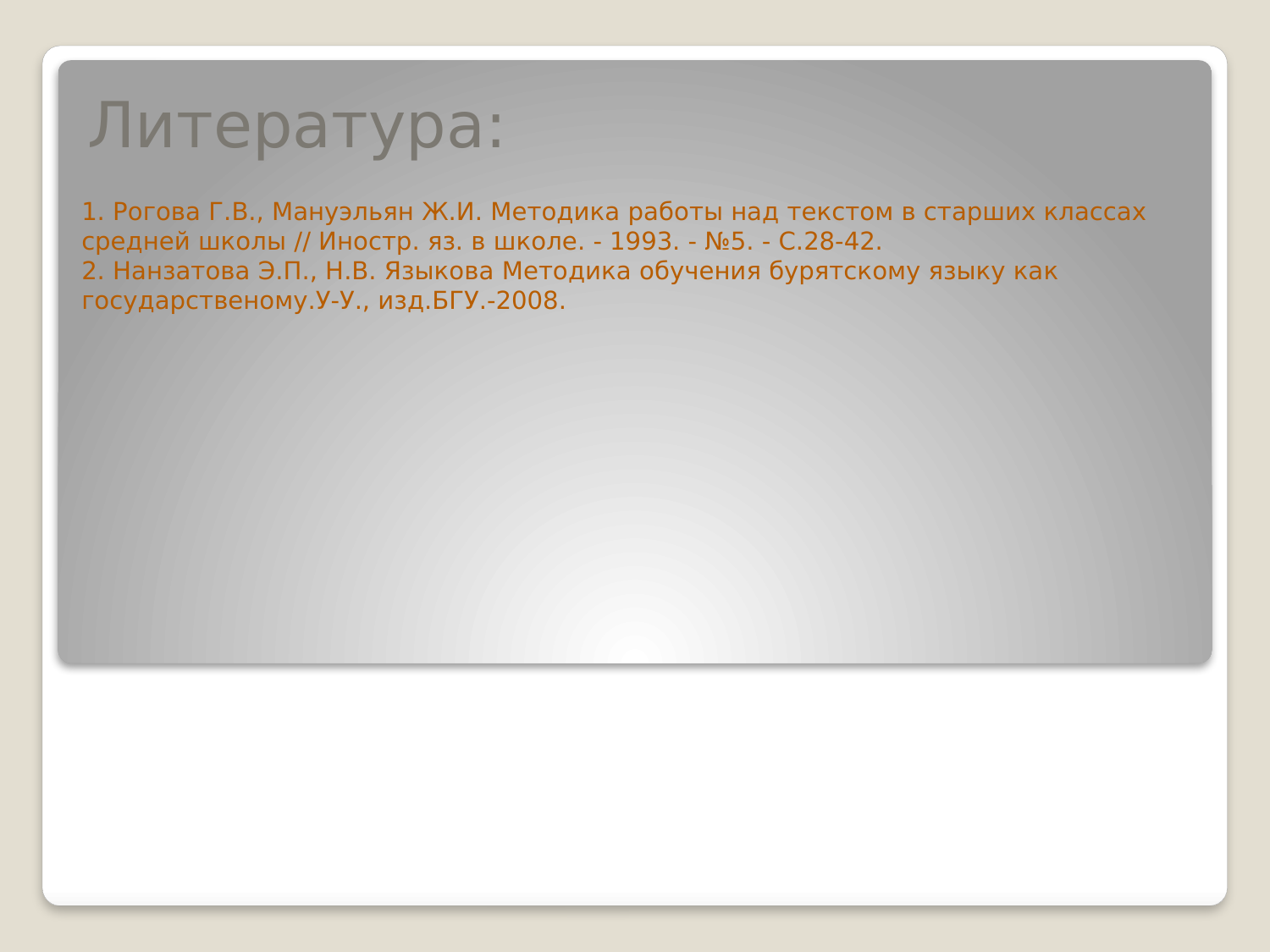

# Литература:
1. Рогова Г.В., Мануэльян Ж.И. Методика работы над текстом в старших классах средней школы // Иностр. яз. в школе. - 1993. - №5. - С.28-42. 
2. Нанзатова Э.П., Н.В. Языкова Методика обучения бурятскому языку как государственому.У-У., изд.БГУ.-2008.